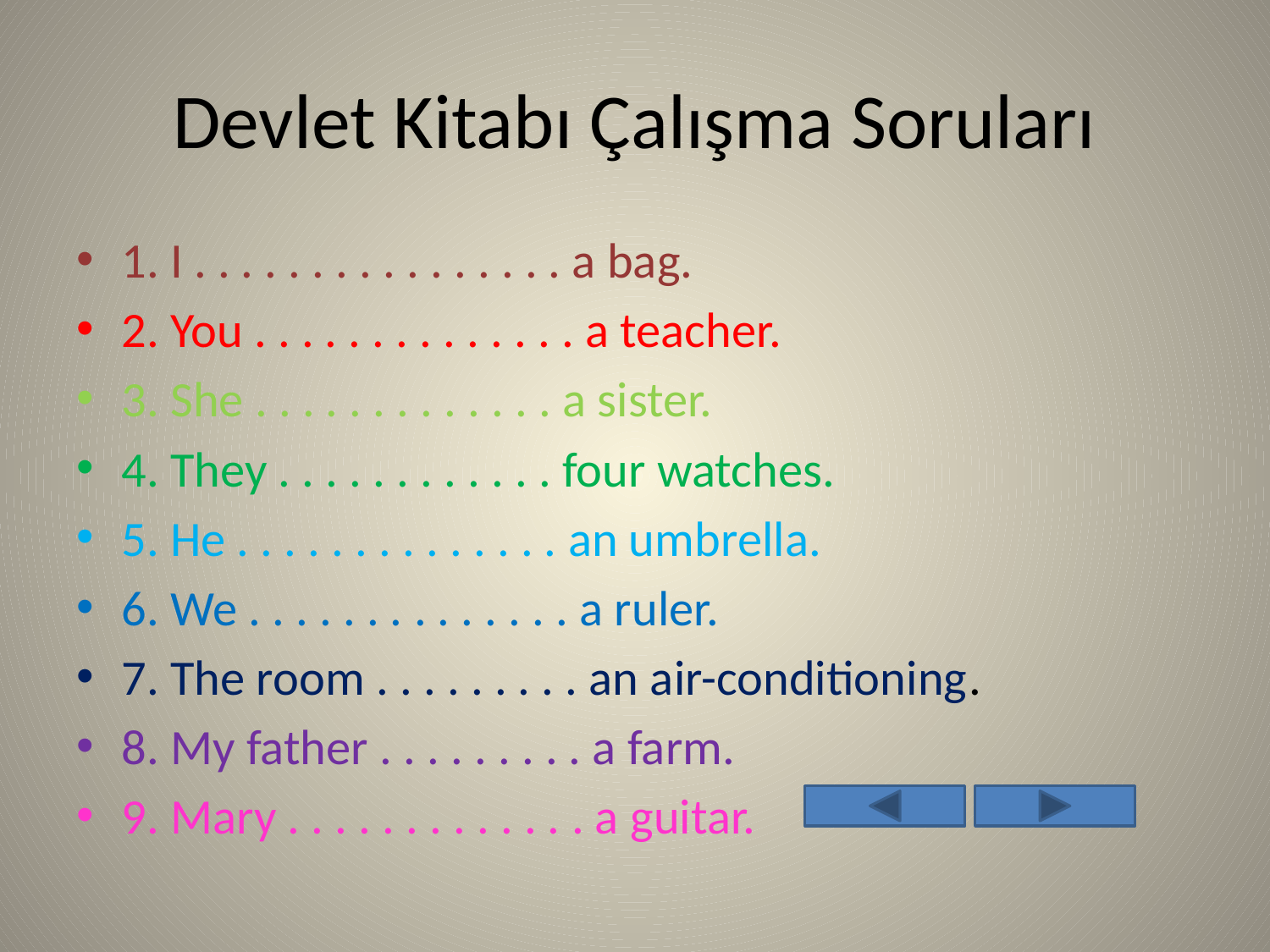

# Devlet Kitabı Çalışma Soruları
1. I . . . . . . . . . . . . . . . . a bag.
2. You . . . . . . . . . . . . . . a teacher.
3. She . . . . . . . . . . . . . a sister.
4. They . . . . . . . . . . . . four watches.
5. He . . . . . . . . . . . . . . an umbrella.
6. We . . . . . . . . . . . . . . a ruler.
7. The room . . . . . . . . . an air-conditioning.
8. My father . . . . . . . . . a farm.
9. Mary . . . . . . . . . . . . . a guitar.